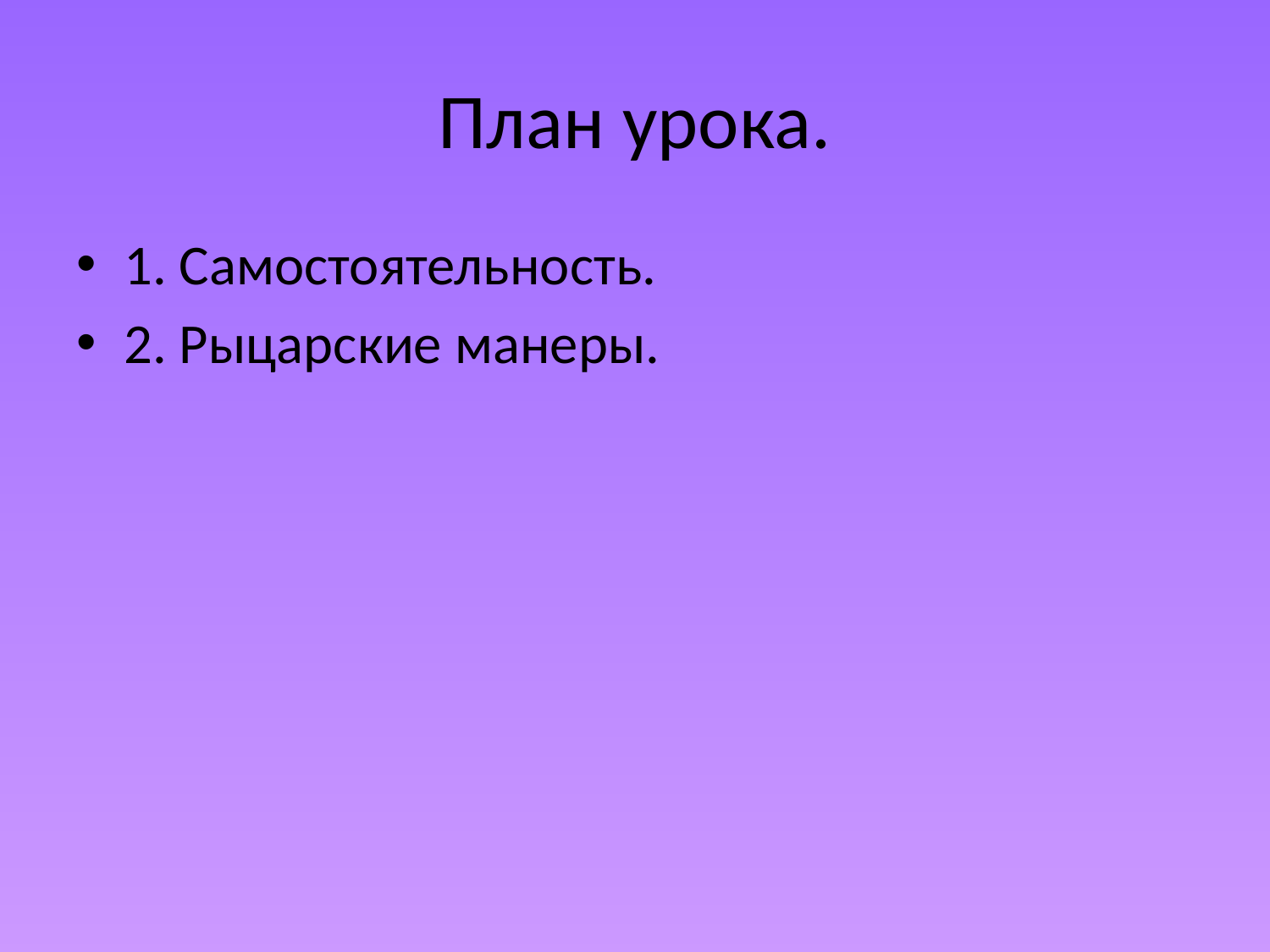

# План урока.
1. Самостоятельность.
2. Рыцарские манеры.